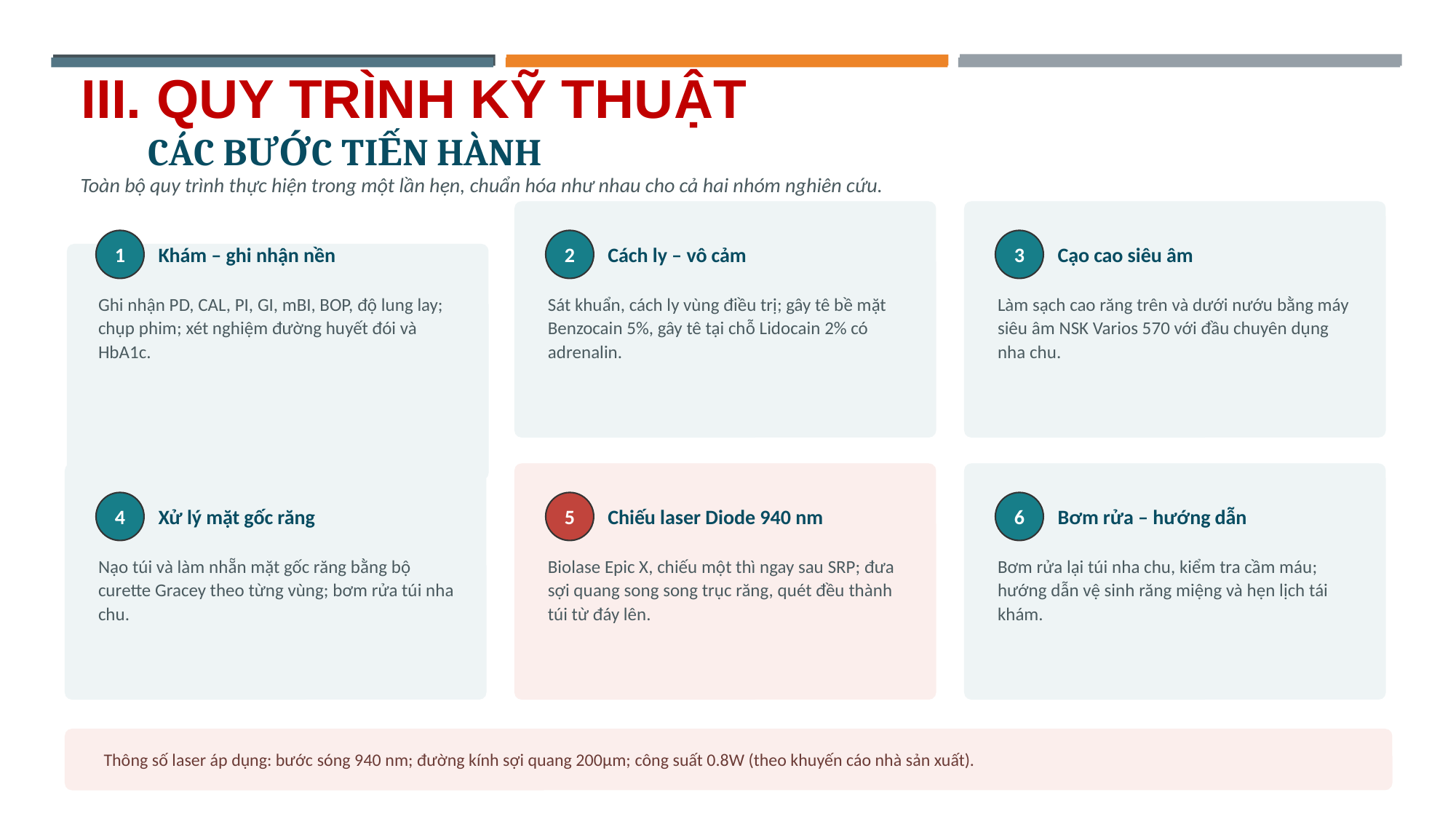

III. QUY TRÌNH KỸ THUẬT
CÁC BƯỚC TIẾN HÀNH
Toàn bộ quy trình thực hiện trong một lần hẹn, chuẩn hóa như nhau cho cả hai nhóm nghiên cứu.

Khám – ghi nhận nền
Cách ly – vô cảm
Cạo cao siêu âm

1

2

3

Ghi nhận PD, CAL, PI, GI, mBI, BOP, độ lung lay; chụp phim; xét nghiệm đường huyết đói và HbA1c.
Sát khuẩn, cách ly vùng điều trị; gây tê bề mặt Benzocain 5%, gây tê tại chỗ Lidocain 2% có adrenalin.
Làm sạch cao răng trên và dưới nướu bằng máy siêu âm NSK Varios 570 với đầu chuyên dụng nha chu.

Xử lý mặt gốc răng
Chiếu laser Diode 940 nm
Bơm rửa – hướng dẫn

4

5

6
Nạo túi và làm nhẵn mặt gốc răng bằng bộ curette Gracey theo từng vùng; bơm rửa túi nha chu.
Biolase Epic X, chiếu một thì ngay sau SRP; đưa sợi quang song song trục răng, quét đều thành túi từ đáy lên.
Bơm rửa lại túi nha chu, kiểm tra cầm máu; hướng dẫn vệ sinh răng miệng và hẹn lịch tái khám.

Thông số laser áp dụng: bước sóng 940 nm; đường kính sợi quang 200µm; công suất 0.8W (theo khuyến cáo nhà sản xuất).